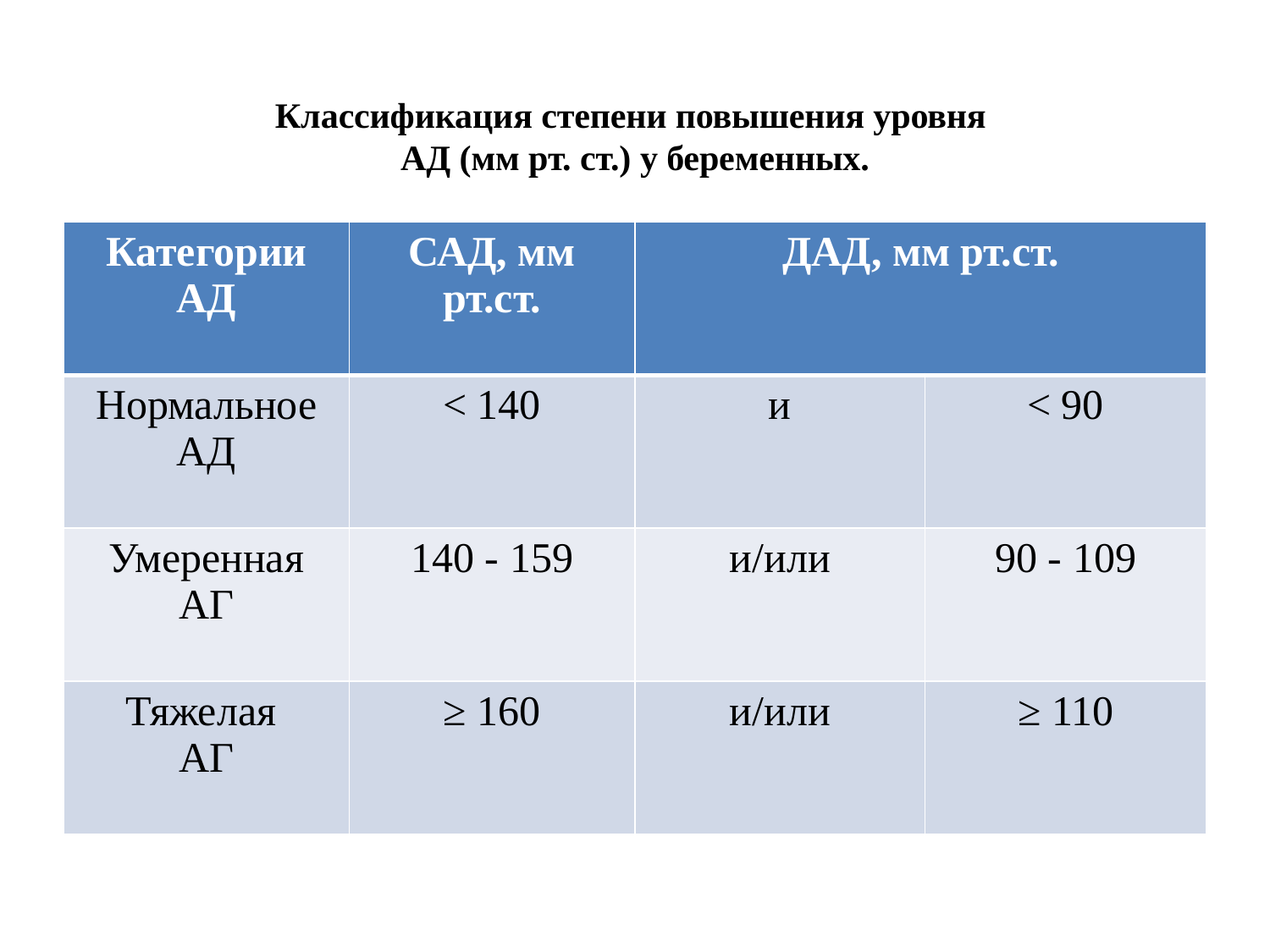

# Классификация степени повышения уровня АД (мм рт. ст.) у беременных.
| Категории АД | САД, мм рт.ст. | ДАД, мм рт.ст. |  |
| --- | --- | --- | --- |
| Нормальное АД | < 140 | и | < 90 |
| Умеренная АГ | 140 - 159 | и/или | 90 - 109 |
| Тяжелая АГ | ≥ 160 | и/или | ≥ 110 |